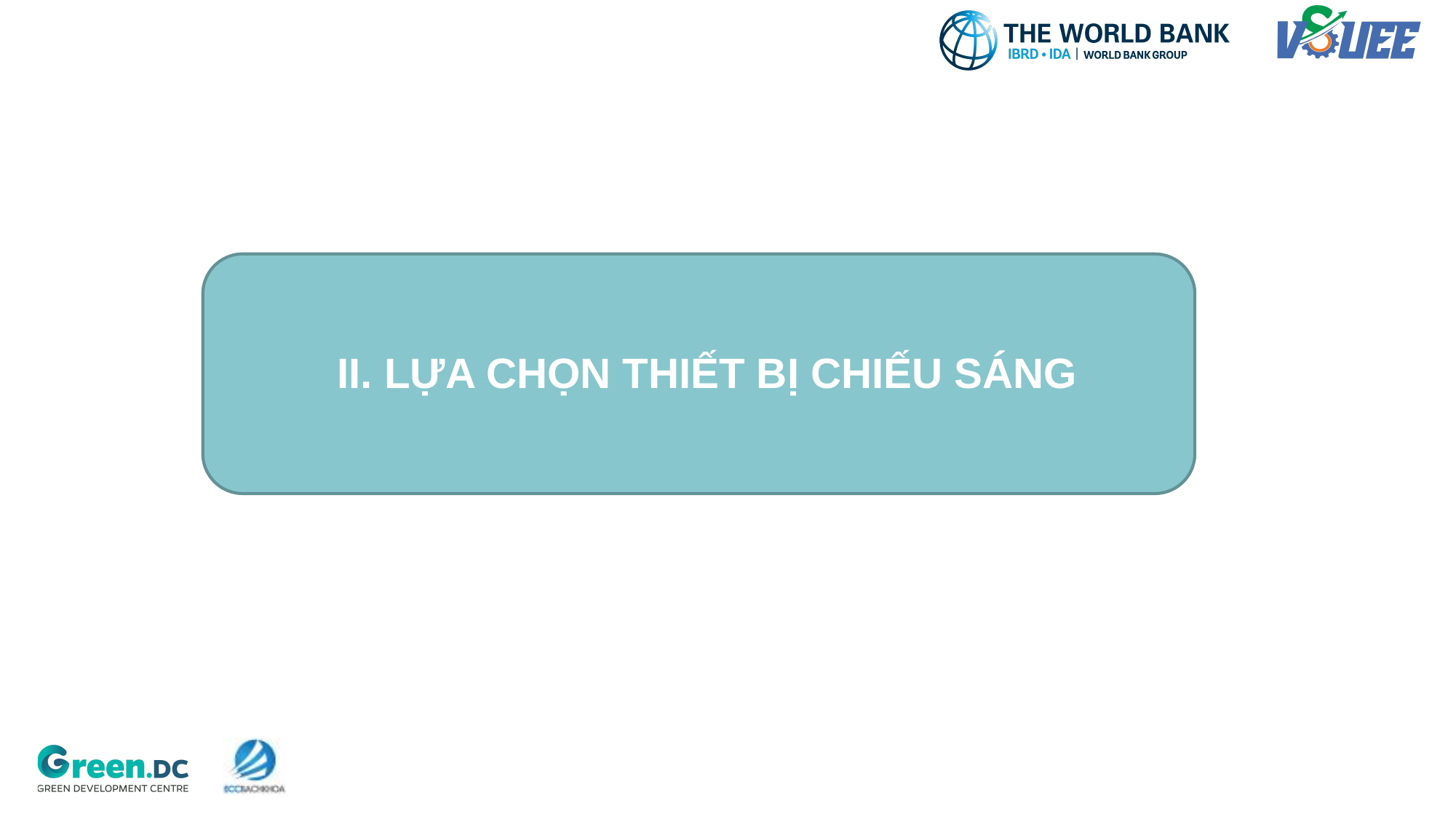

II. LỰA CHỌN THIẾT BỊ CHIẾU SÁNG